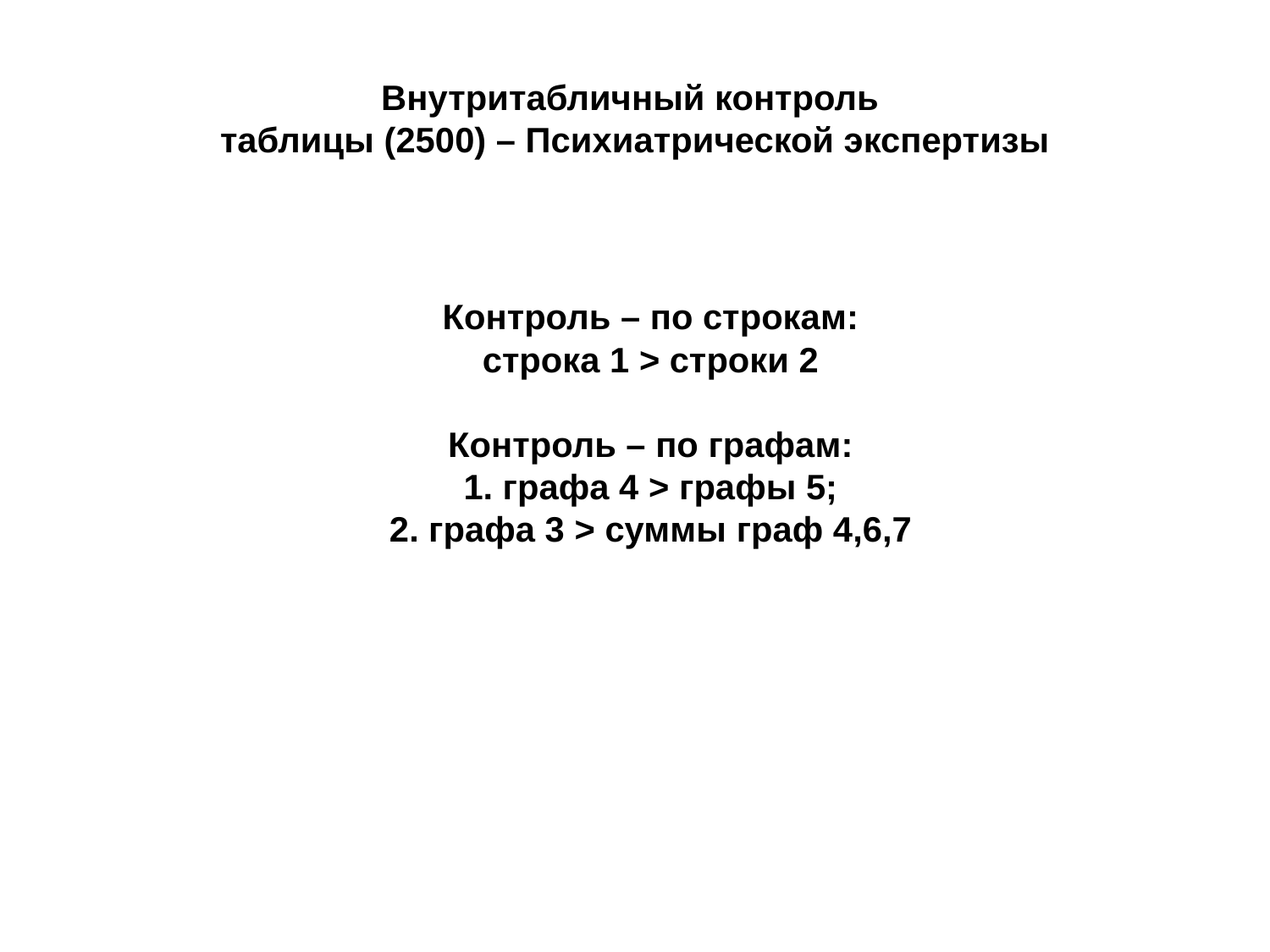

# Внутритабличный контроль таблицы (2500) – Психиатрической экспертизы

Контроль – по строкам:
строка 1 > строки 2

Контроль – по графам:
1. графа 4 > графы 5;
2. графа 3 > суммы граф 4,6,7